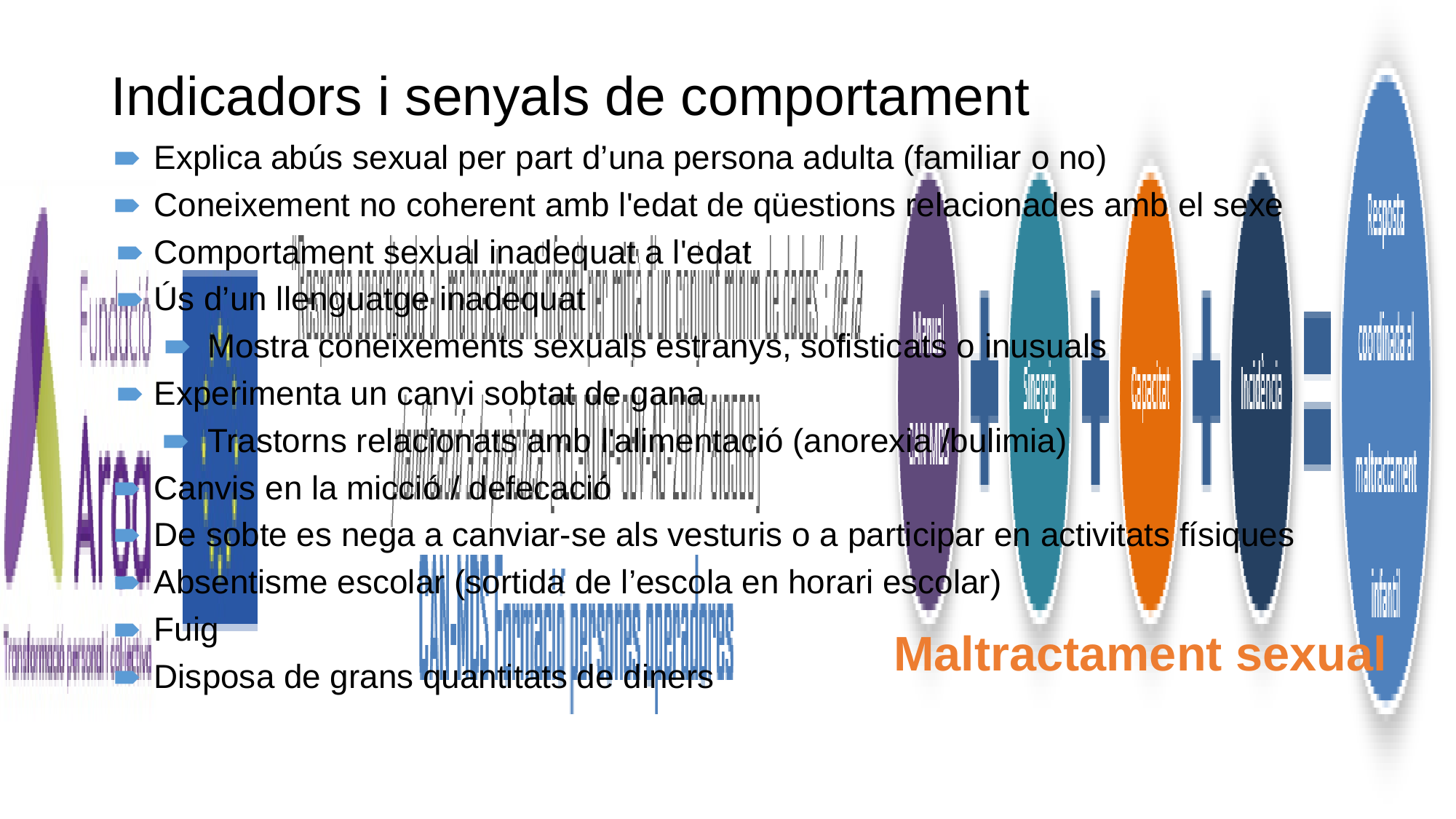

# Indicadors i senyals de comportament
Explica abús sexual per part d’una persona adulta (familiar o no)
Coneixement no coherent amb l'edat de qüestions relacionades amb el sexe
Comportament sexual inadequat a l'edat
Ús d’un llenguatge inadequat
Mostra coneixements sexuals estranys, sofisticats o inusuals
Experimenta un canvi sobtat de gana
Trastorns relacionats amb l'alimentació (anorexia /bulimia)
Canvis en la micció / defecació
De sobte es nega a canviar-se als vesturis o a participar en activitats físiques
Absentisme escolar (sortida de l’escola en horari escolar)
Fuig
Disposa de grans quantitats de diners
Maltractament sexual